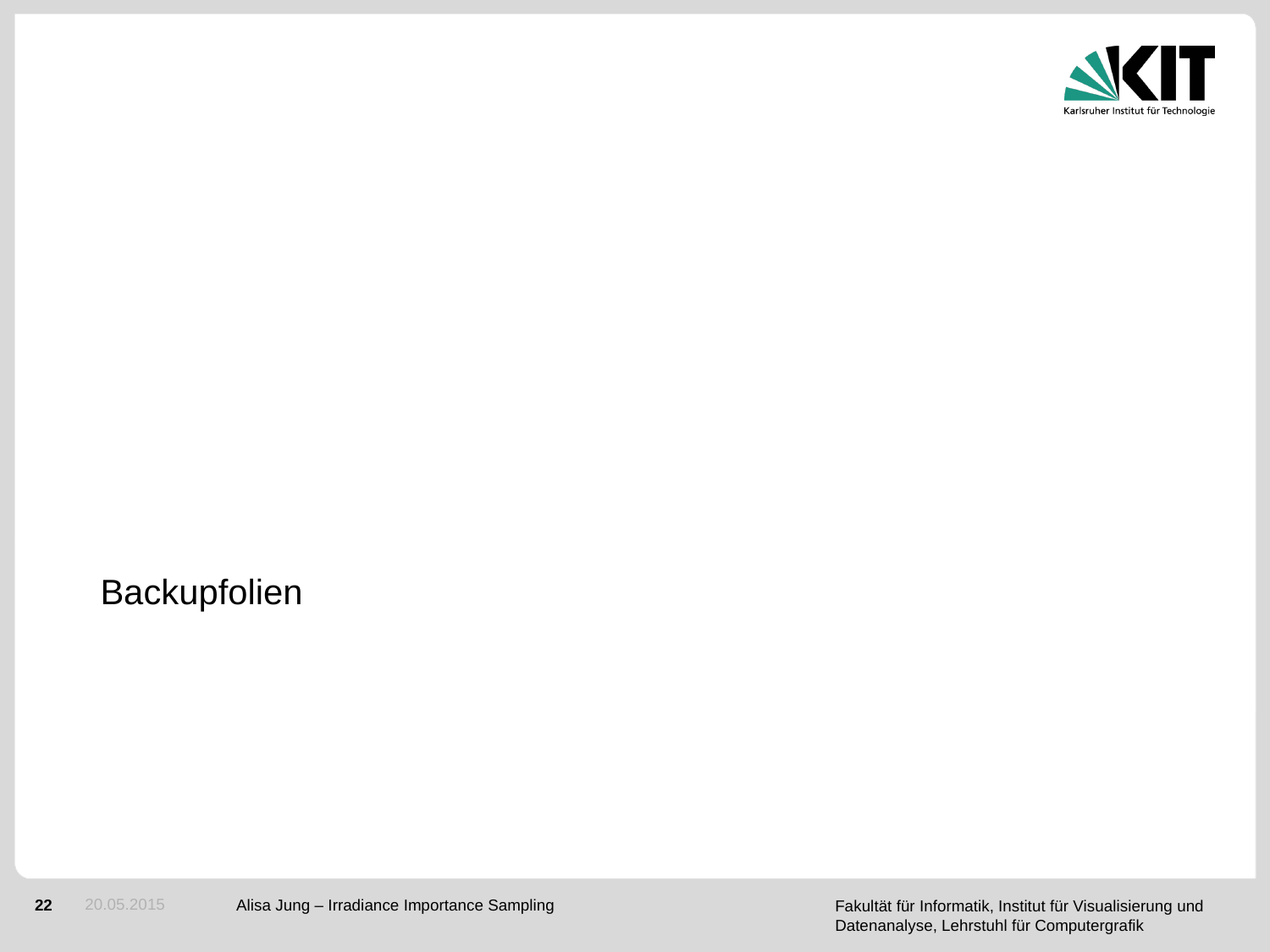

Backupfolien
#
20.05.2015
Alisa Jung – Irradiance Importance Sampling